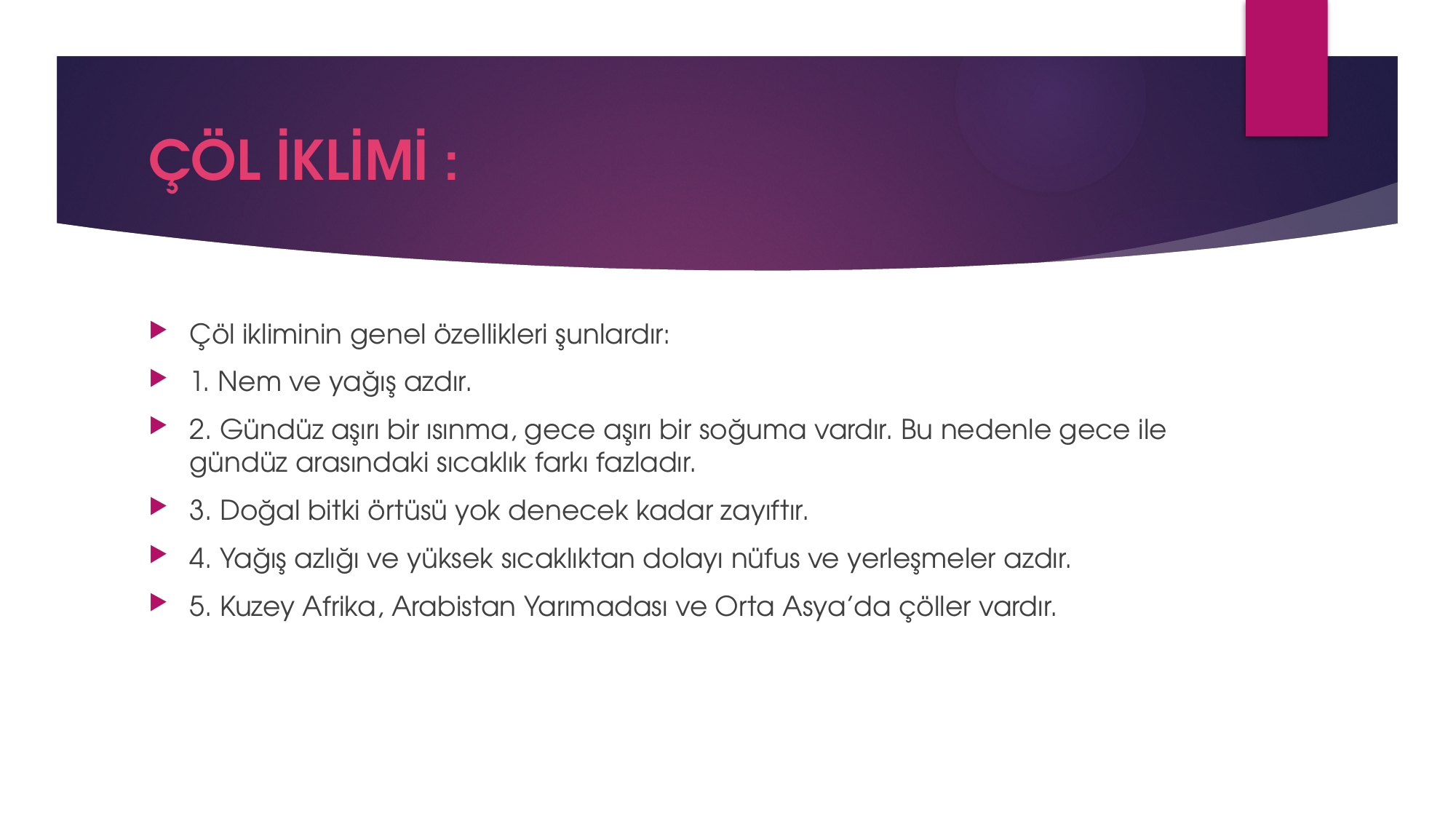

# ÇÖL İKLİMİ :
Çöl ikliminin genel özellikleri şunlardır:
1. Nem ve yağış azdır.
2. Gündüz aşırı bir ısınma, gece aşırı bir soğuma vardır. Bu nedenle gece ile gündüz arasındaki sıcaklık farkı fazladır.
3. Doğal bitki örtüsü yok denecek kadar zayıftır.
4. Yağış azlığı ve yüksek sıcaklıktan dolayı nüfus ve yerleşmeler azdır.
5. Kuzey Afrika, Arabistan Yarımadası ve Orta Asya’da çöller vardır.